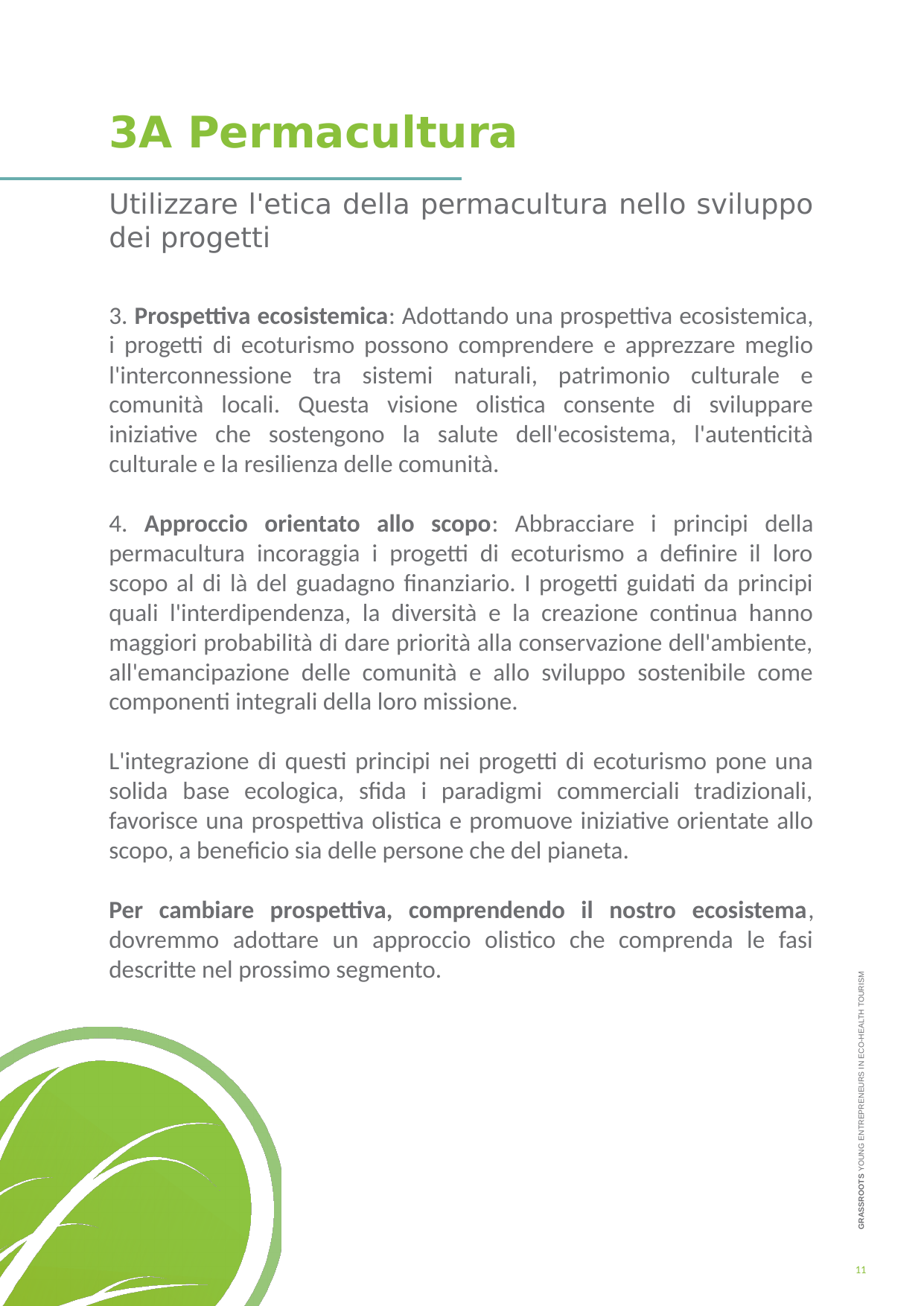

3A Permacultura
Utilizzare l'etica della permacultura nello sviluppo dei progetti
3. Prospettiva ecosistemica: Adottando una prospettiva ecosistemica, i progetti di ecoturismo possono comprendere e apprezzare meglio l'interconnessione tra sistemi naturali, patrimonio culturale e comunità locali. Questa visione olistica consente di sviluppare iniziative che sostengono la salute dell'ecosistema, l'autenticità culturale e la resilienza delle comunità.
4. Approccio orientato allo scopo: Abbracciare i principi della permacultura incoraggia i progetti di ecoturismo a definire il loro scopo al di là del guadagno finanziario. I progetti guidati da principi quali l'interdipendenza, la diversità e la creazione continua hanno maggiori probabilità di dare priorità alla conservazione dell'ambiente, all'emancipazione delle comunità e allo sviluppo sostenibile come componenti integrali della loro missione.
L'integrazione di questi principi nei progetti di ecoturismo pone una solida base ecologica, sfida i paradigmi commerciali tradizionali, favorisce una prospettiva olistica e promuove iniziative orientate allo scopo, a beneficio sia delle persone che del pianeta.
Per cambiare prospettiva, comprendendo il nostro ecosistema, dovremmo adottare un approccio olistico che comprenda le fasi descritte nel prossimo segmento.

11